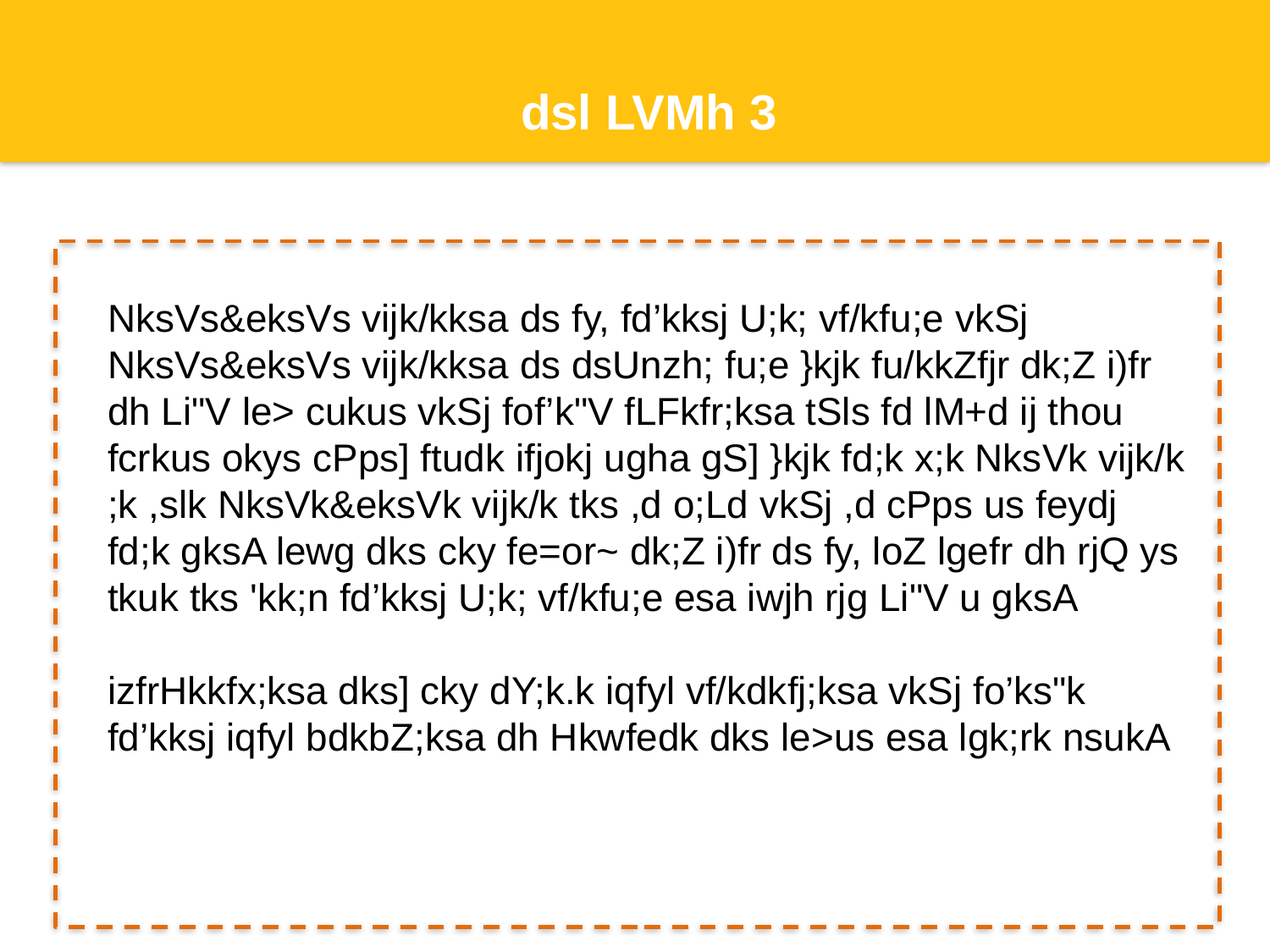

dsl LVMh 3

NksVs&eksVs vijk/kksa ds fy, fd’kksj U;k; vf/kfu;e vkSj NksVs&eksVs vijk/kksa ds dsUnzh; fu;e }kjk fu/kkZfjr dk;Z i)fr dh Li"V le> cukus vkSj fof’k"V fLFkfr;ksa tSls fd lM+d ij thou fcrkus okys cPps] ftudk ifjokj ugha gS] }kjk fd;k x;k NksVk vijk/k ;k ,slk NksVk&eksVk vijk/k tks ,d o;Ld vkSj ,d cPps us feydj fd;k gksA lewg dks cky fe=or~ dk;Z i)fr ds fy, loZ lgefr dh rjQ ys tkuk tks 'kk;n fd’kksj U;k; vf/kfu;e esa iwjh rjg Li"V u gksA

izfrHkkfx;ksa dks] cky dY;k.k iqfyl vf/kdkfj;ksa vkSj fo’ks"k fd’kksj iqfyl bdkbZ;ksa dh Hkwfedk dks le>us esa lgk;rk nsukA